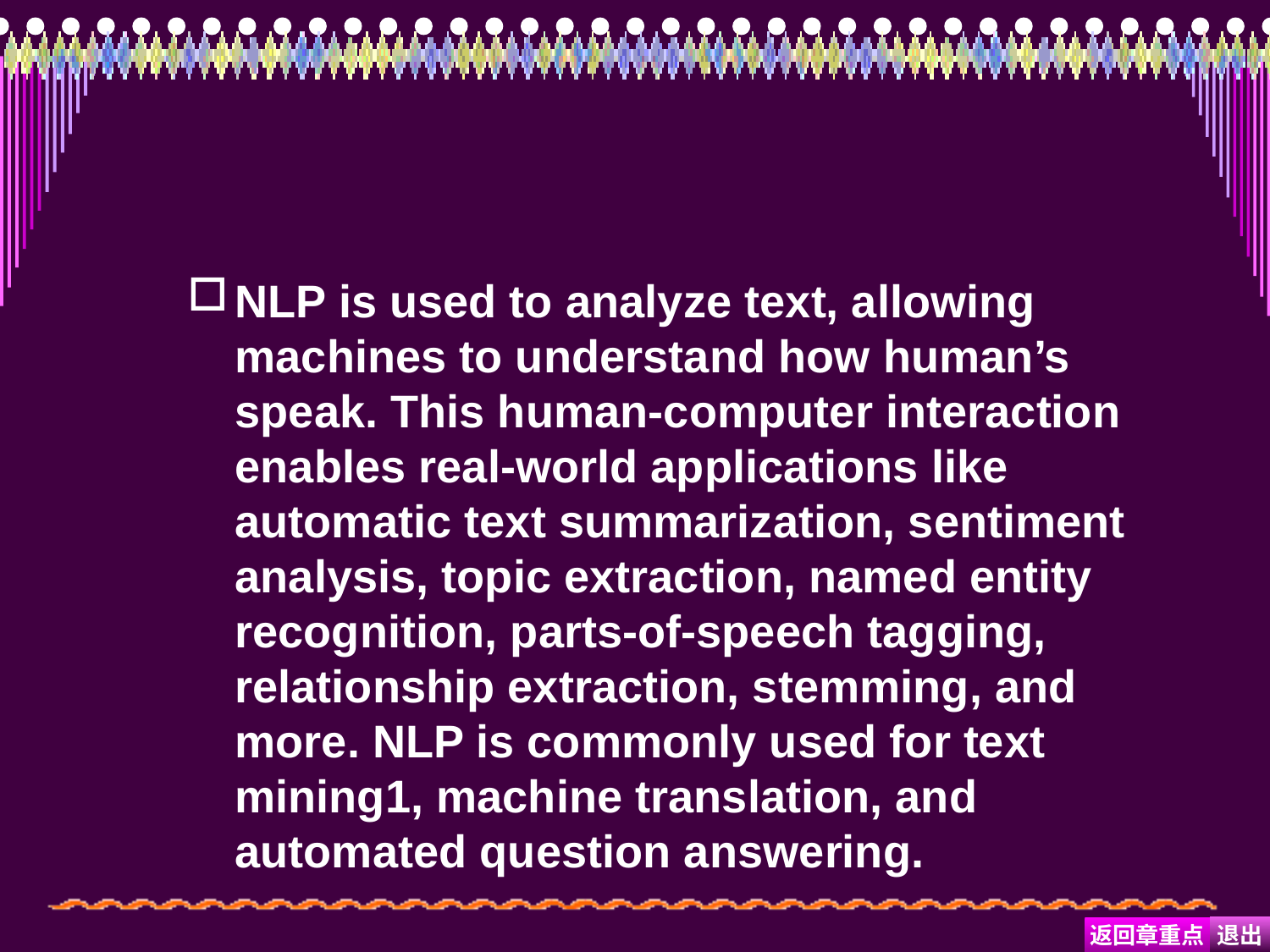

#
NLP is used to analyze text, allowing machines to understand how human’s speak. This human-computer interaction enables real-world applications like automatic text summarization, sentiment analysis, topic extraction, named entity recognition, parts-of-speech tagging, relationship extraction, stemming, and more. NLP is commonly used for text mining1, machine translation, and automated question answering.